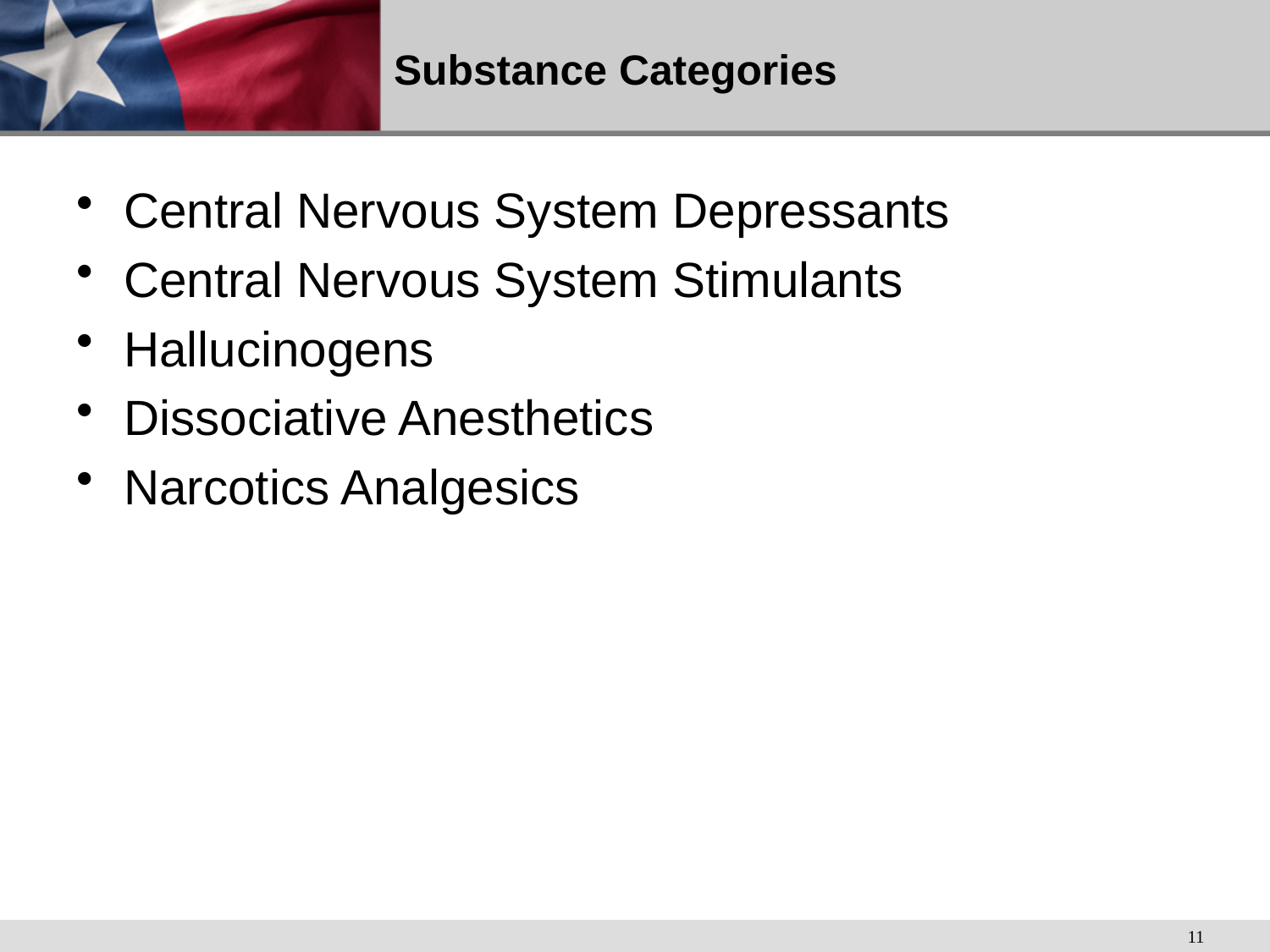

# Substance Categories
Central Nervous System Depressants
Central Nervous System Stimulants
Hallucinogens
Dissociative Anesthetics
Narcotics Analgesics
11